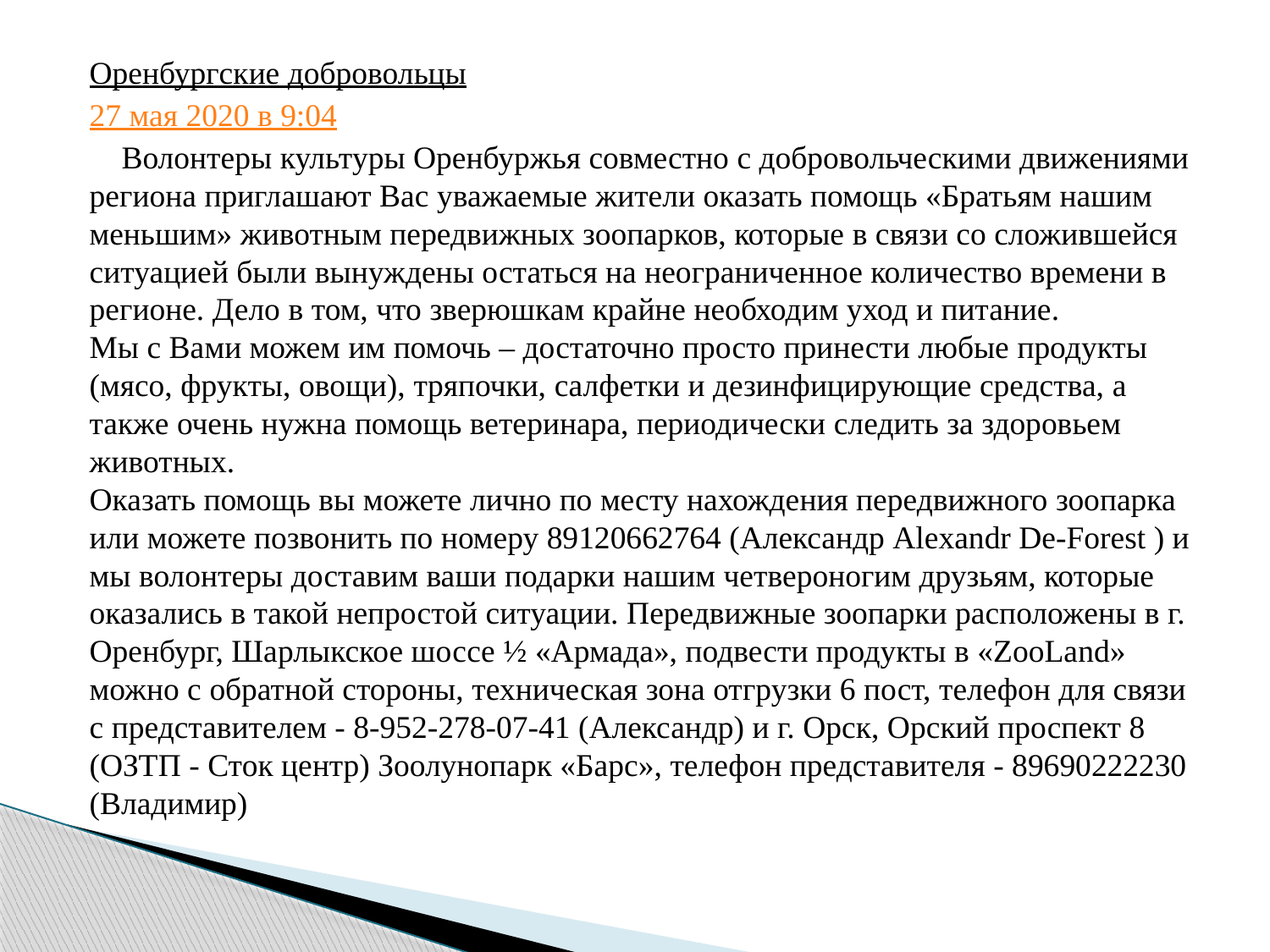

Оренбургские добровольцы
27 мая 2020 в 9:04
    Волонтеры культуры Оренбуржья совместно с добровольческими движениями региона приглашают Вас уважаемые жители оказать помощь «Братьям нашим меньшим» животным передвижных зоопарков, которые в связи со сложившейся ситуацией были вынуждены остаться на неограниченное количество времени в регионе. Дело в том, что зверюшкам крайне необходим уход и питание.
Мы с Вами можем им помочь – достаточно просто принести любые продукты (мясо, фрукты, овощи), тряпочки, салфетки и дезинфицирующие средства, а также очень нужна помощь ветеринара, периодически следить за здоровьем животных.
Оказать помощь вы можете лично по месту нахождения передвижного зоопарка или можете позвонить по номеру 89120662764 (Александр Alexandr De-Forest ) и мы волонтеры доставим ваши подарки нашим четвероногим друзьям, которые оказались в такой непростой ситуации. Передвижные зоопарки расположены в г. Оренбург, Шарлыкское шоссе ½ «Армада», подвести продукты в «ZooLand» можно с обратной стороны, техническая зона отгрузки 6 пост, телефон для связи с представителем - 8-952-278-07-41 (Александр) и г. Орск, Орский проспект 8 (ОЗТП - Сток центр) Зоолунопарк «Барс», телефон представителя - 89690222230 (Владимир)